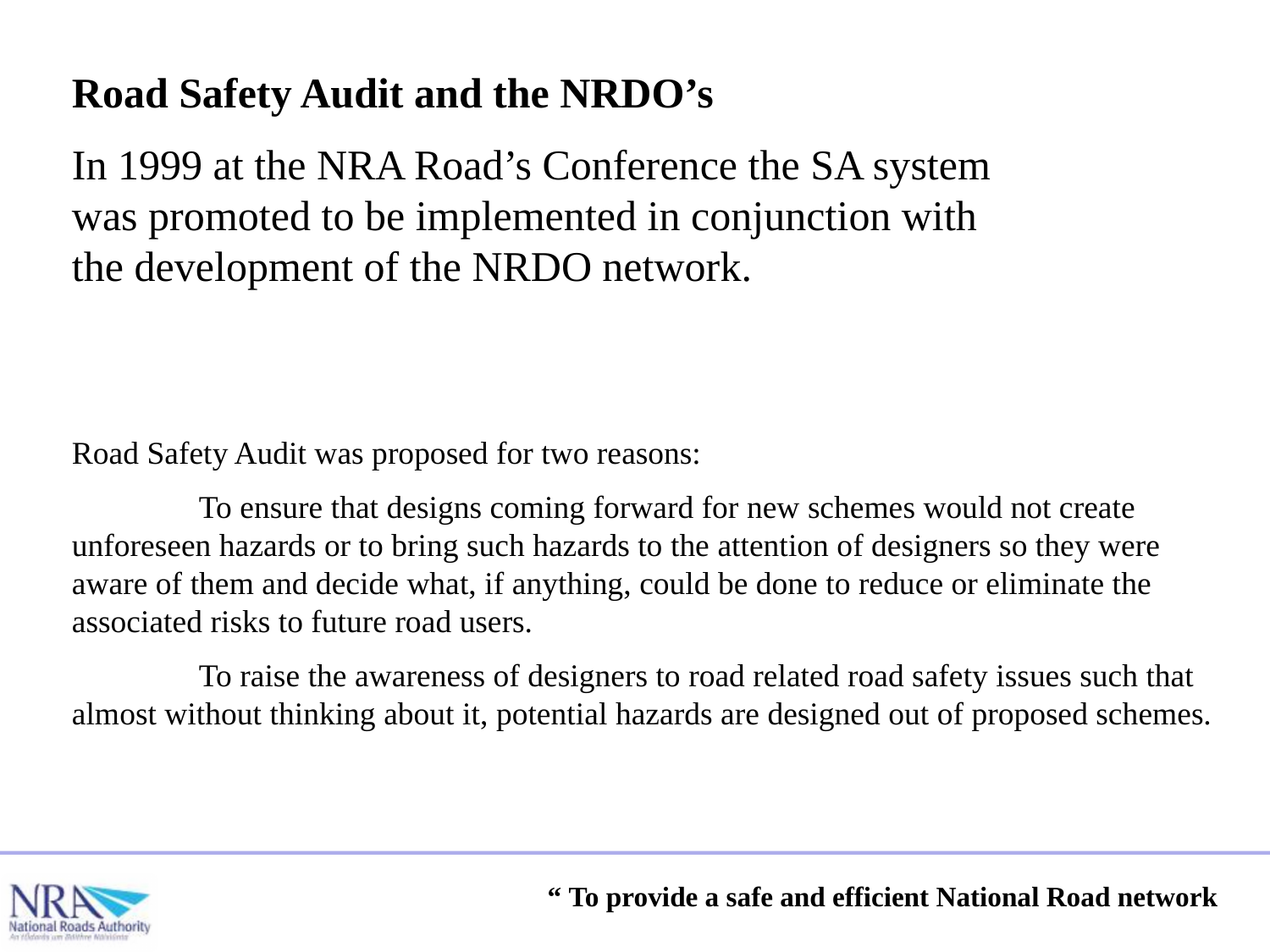

Road Safety Audit and the NRDO’s
In 1999 at the NRA Road’s Conference the SA system was promoted to be implemented in conjunction with the development of the NRDO network.
Road Safety Audit was proposed for two reasons:
	To ensure that designs coming forward for new schemes would not create unforeseen hazards or to bring such hazards to the attention of designers so they were aware of them and decide what, if anything, could be done to reduce or eliminate the associated risks to future road users.
	To raise the awareness of designers to road related road safety issues such that almost without thinking about it, potential hazards are designed out of proposed schemes.

“ To provide a safe and efficient National Road network